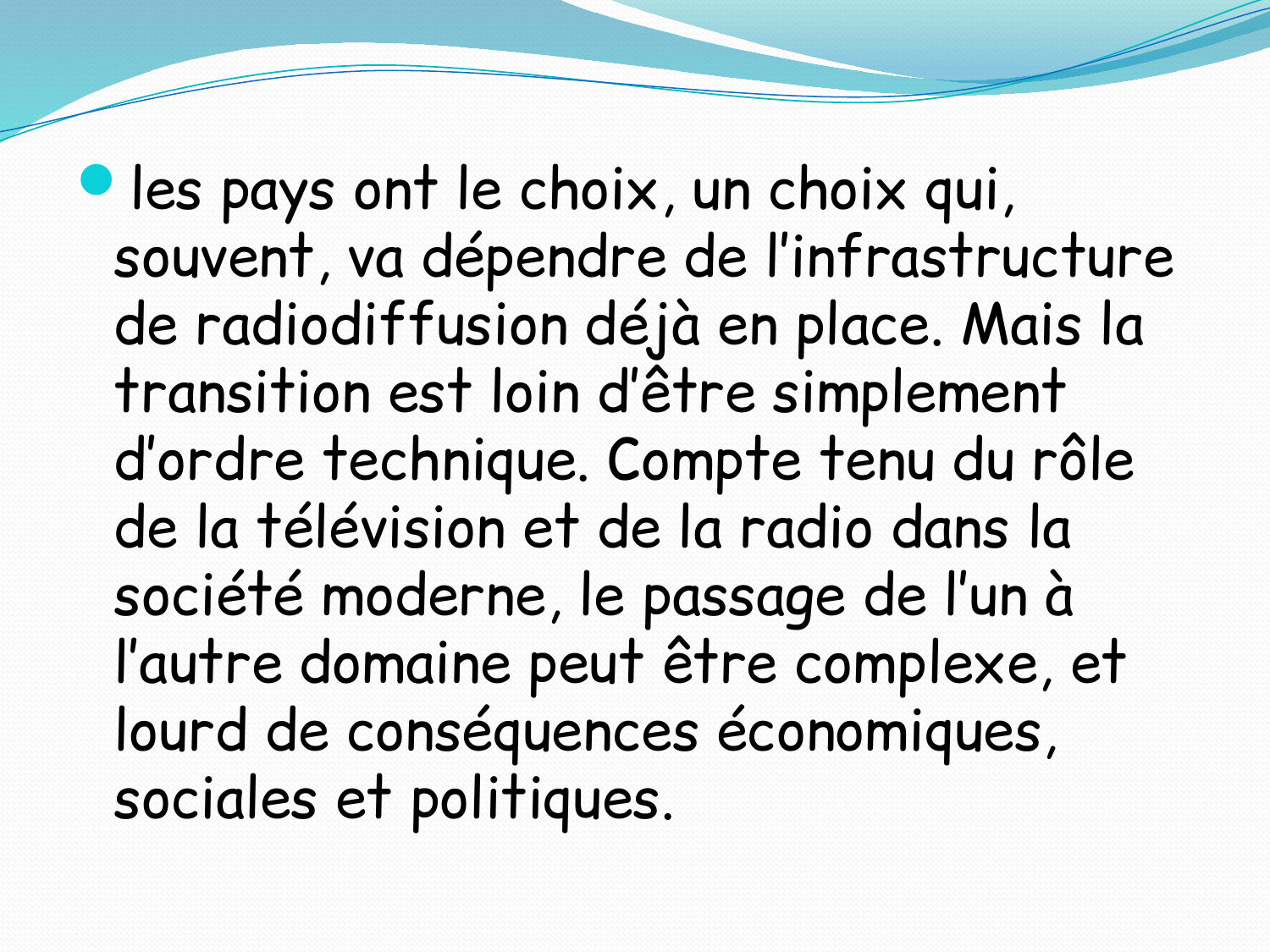

les pays ont le choix, un choix qui, souvent, va dépendre de l’infrastructure de radiodiffusion déjà en place. Mais la transition est loin d’être simplement d’ordre technique. Compte tenu du rôle de la télévision et de la radio dans la société moderne, le passage de l’un à l’autre domaine peut être complexe, et lourd de conséquences économiques, sociales et politiques.